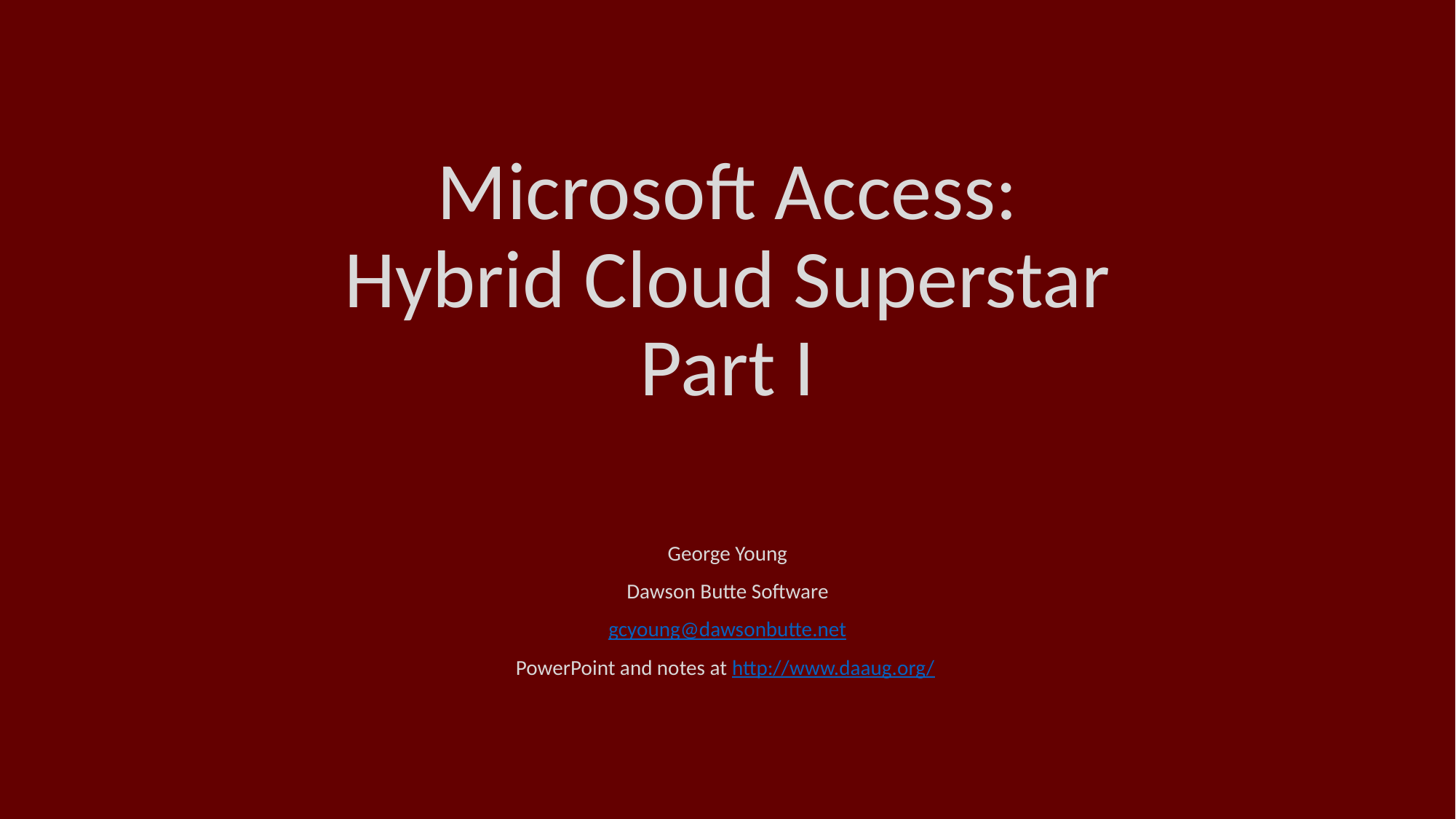

# Microsoft Access: Hybrid Cloud Superstar Part I

George Young
Dawson Butte Software
gcyoung@dawsonbutte.net
PowerPoint and notes at http://www.daaug.org/